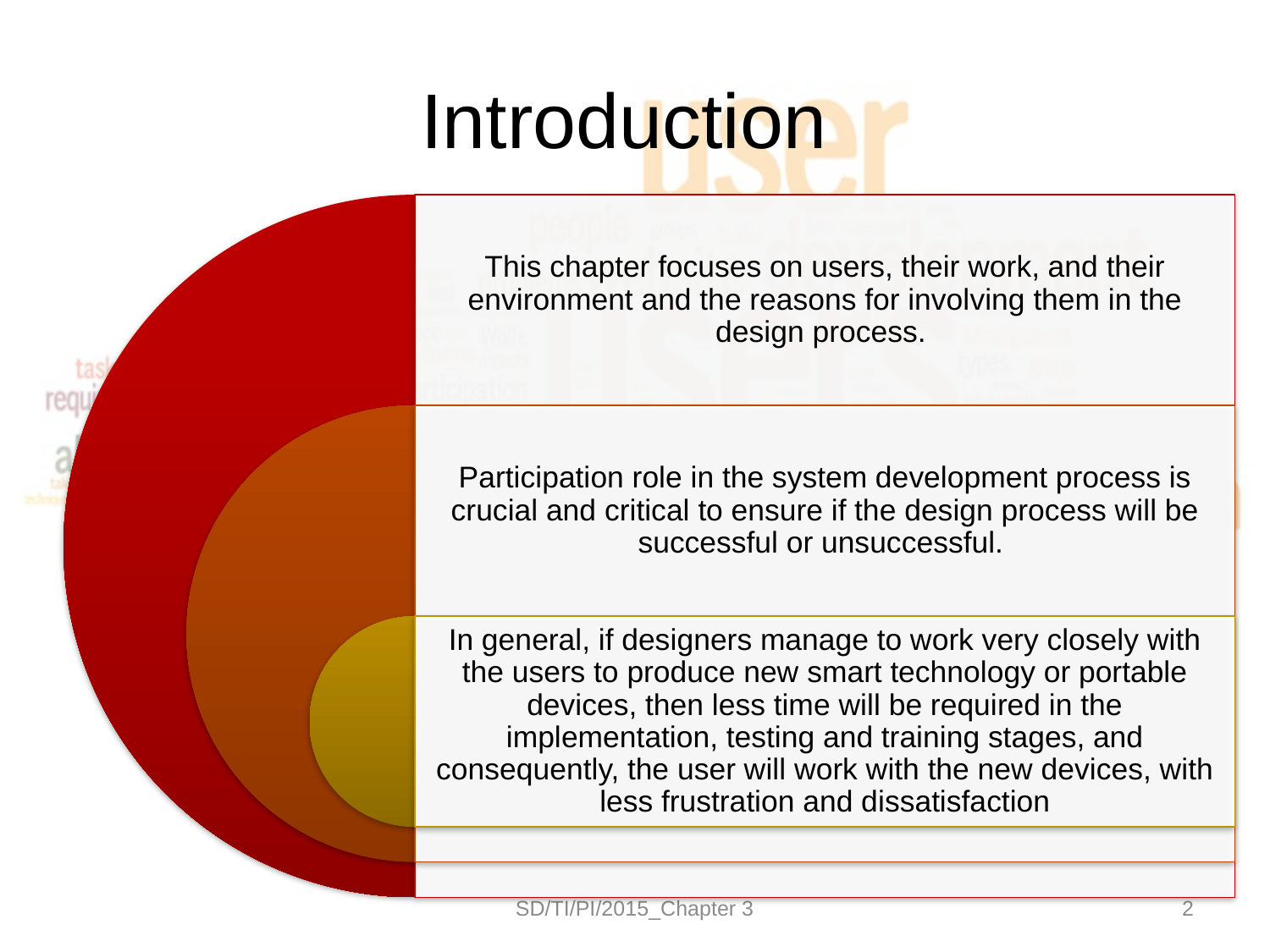

# Introduction
This chapter focuses on users, their work, and their environment and the reasons for involving them in the design process.
Participation role in the system development process is crucial and critical to ensure if the design process will be successful or unsuccessful.
In general, if designers manage to work very closely with the users to produce new smart technology or portable devices, then less time will be required in the implementation, testing and training stages, and consequently, the user will work with the new devices, with less frustration and dissatisfaction
SD/TI/PI/2015_Chapter 3
2